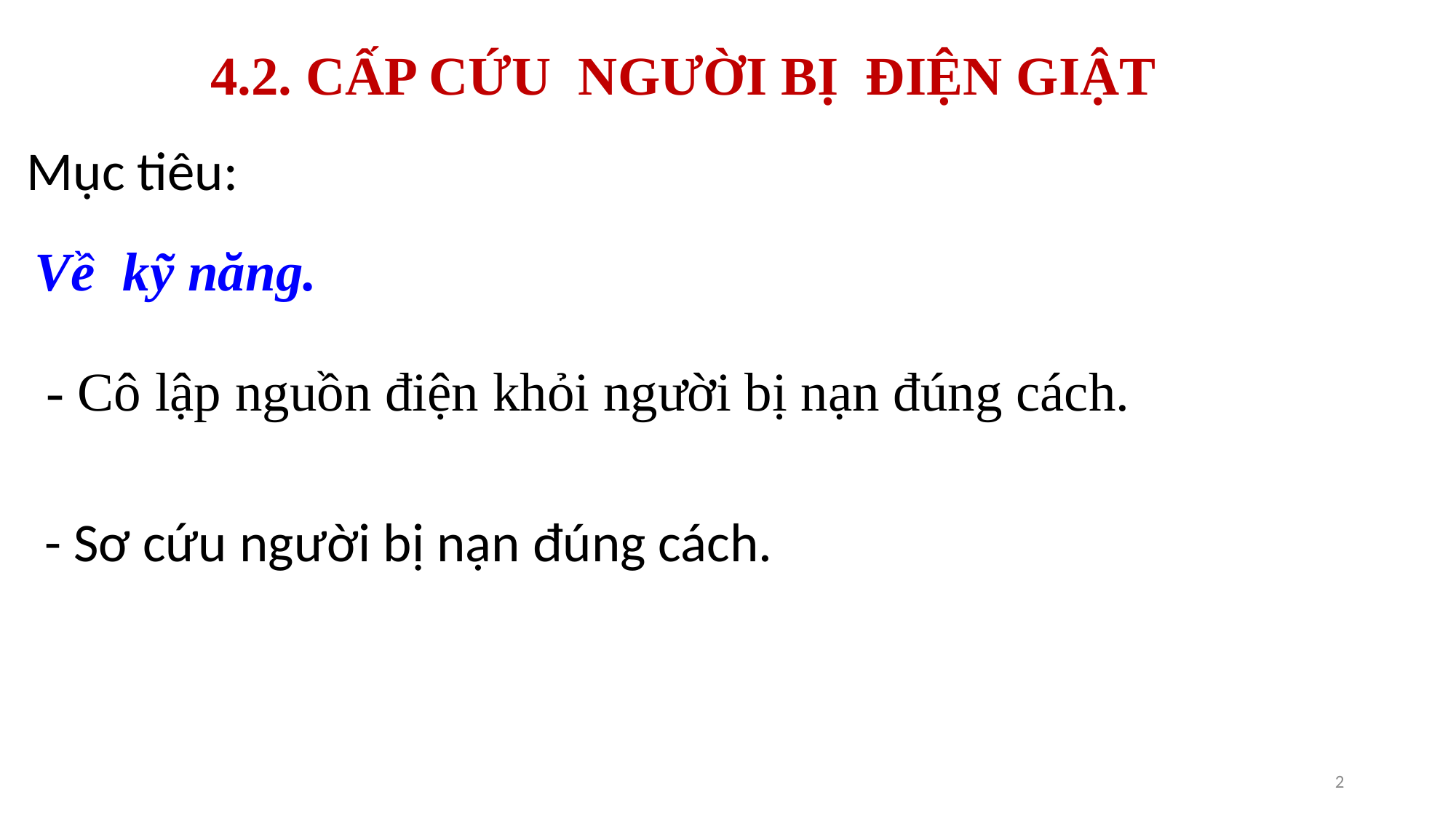

4.2. CẤP CỨU  NGƯỜI BỊ  ĐIỆN GIẬT
 Mục tiêu:
 Về  kỹ năng.
 - Cô lập nguồn điện khỏi người bị nạn đúng cách.
 - Sơ cứu người bị nạn đúng cách.
2